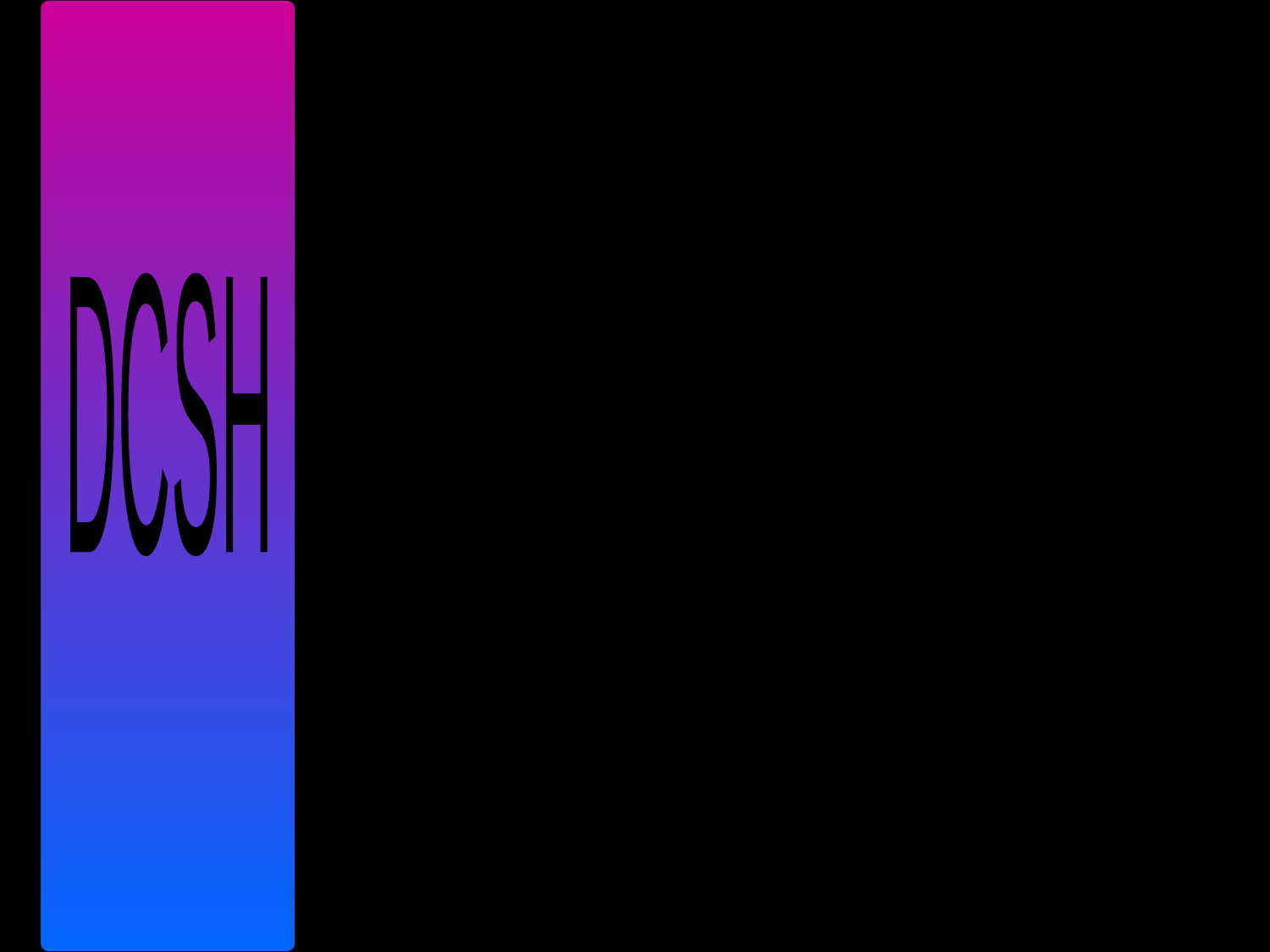

ACCIÓN Y FORMAS DE VIDA
EXPRESIÓN Y REPRESENTACIÓN
HISTORIA INTELECTUAL
ESTUDIOS SOBRE SABERES
SOCIEDAD Y POLÍTICA
MODERNIDAD, IDENTIDAD, MULTICULTURALISMO
PLANEACIÓN Y DESARROLLO TERRITORIAL
ORGANIZACIONES ORIENTADAS AL CONOCIMIENTO
GESTIÓN PÚBLICA Y DESARROLLO SOCIAL
PROBLEMAS INSTITUCIONALES DE DESARROLLO, BIENESTAR
DCSH